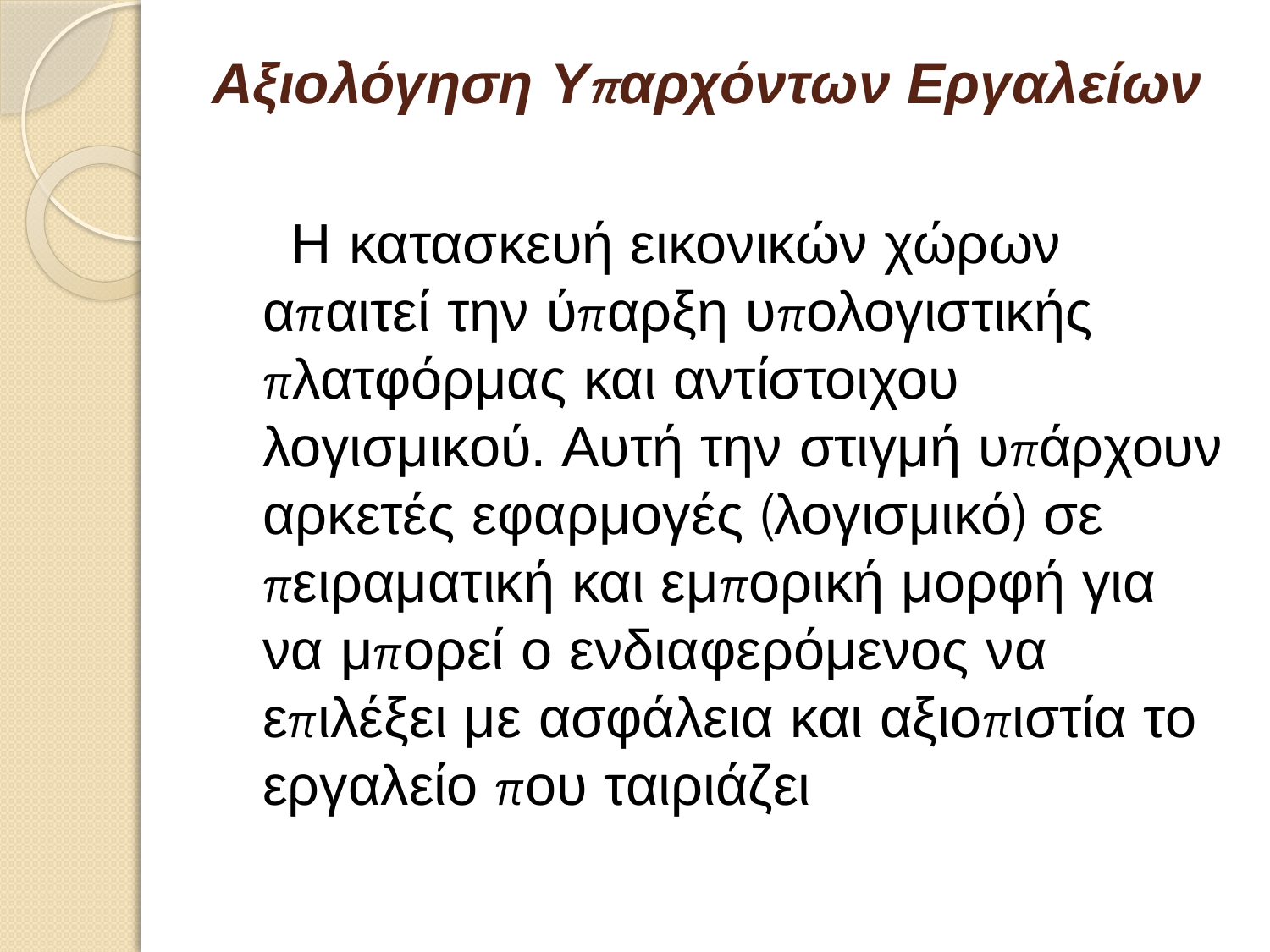

# Αξιολόγηση Υπαρχόντων Εργαλείων
    Η κατασκευή εικονικών χώρων απαιτεί την ύπαρξη υπολογιστικής πλατφόρμας και αντίστοιχου λογισμικού. Αυτή την στιγμή υπάρχουν αρκετές εφαρμογές (λογισμικό) σε πειραματική και εμπορική μορφή για να μπορεί ο ενδιαφερόμενος να επιλέξει με ασφάλεια και αξιοπιστία το εργαλείο που ταιριάζει